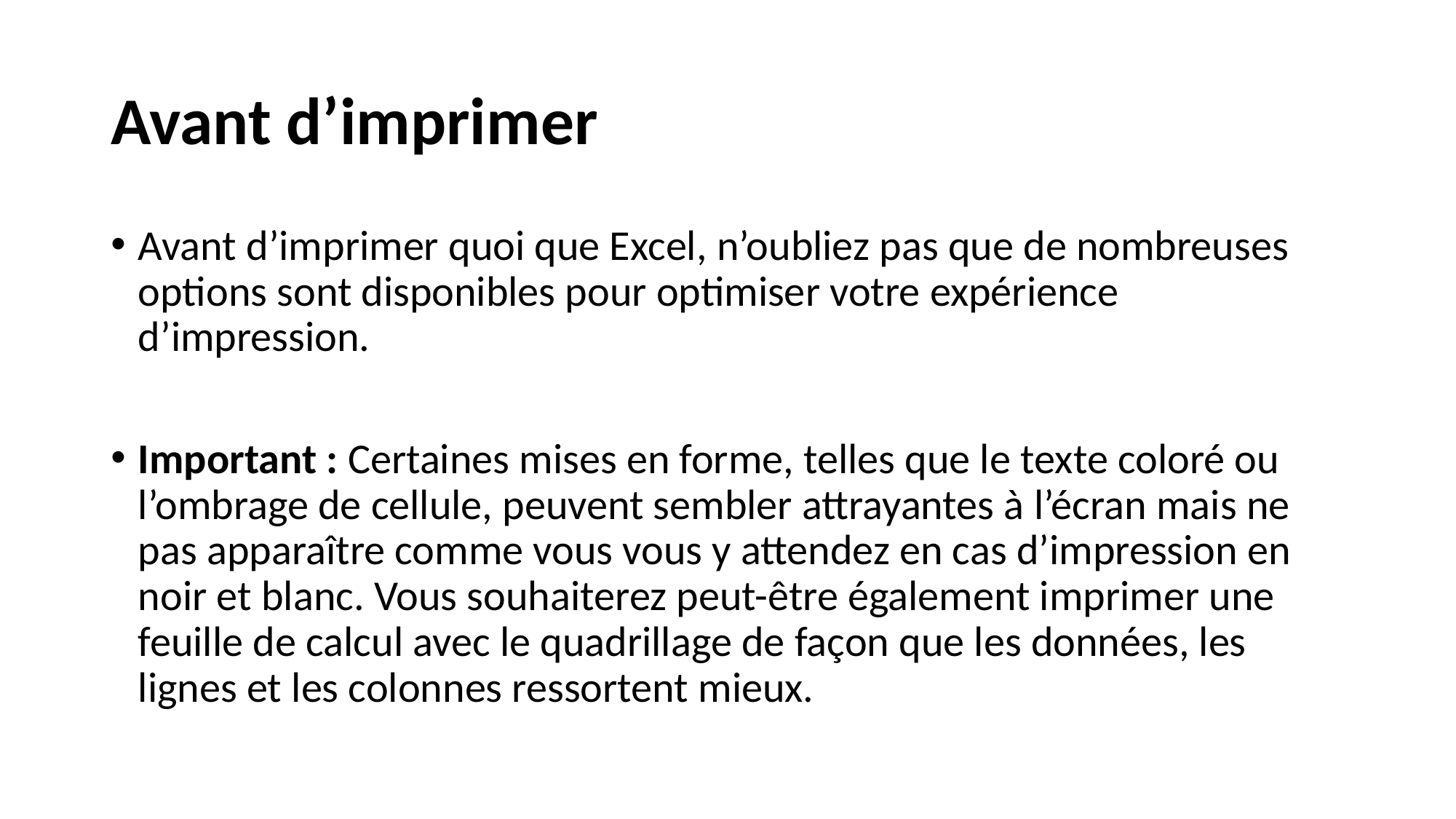

# Avant d’imprimer
Avant d’imprimer quoi que Excel, n’oubliez pas que de nombreuses options sont disponibles pour optimiser votre expérience d’impression.

Important : Certaines mises en forme, telles que le texte coloré ou l’ombrage de cellule, peuvent sembler attrayantes à l’écran mais ne pas apparaître comme vous vous y attendez en cas d’impression en noir et blanc. Vous souhaiterez peut-être également imprimer une feuille de calcul avec le quadrillage de façon que les données, les lignes et les colonnes ressortent mieux.